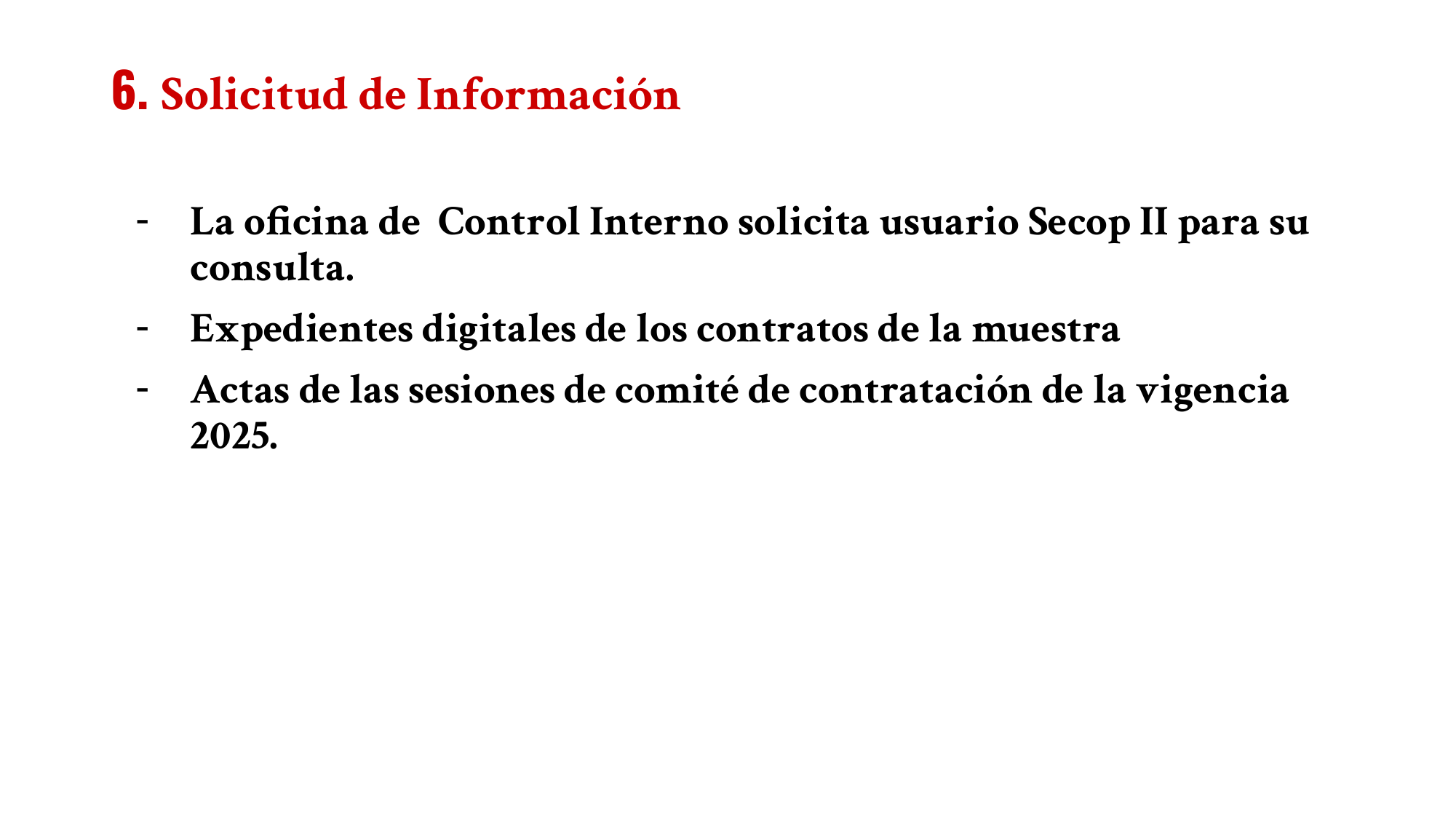

# 6. Solicitud de Información

La oficina de  Control Interno solicita usuario Secop II para su consulta.
Expedientes digitales de los contratos de la muestra
Actas de las sesiones de comité de contratación de la vigencia 2025.